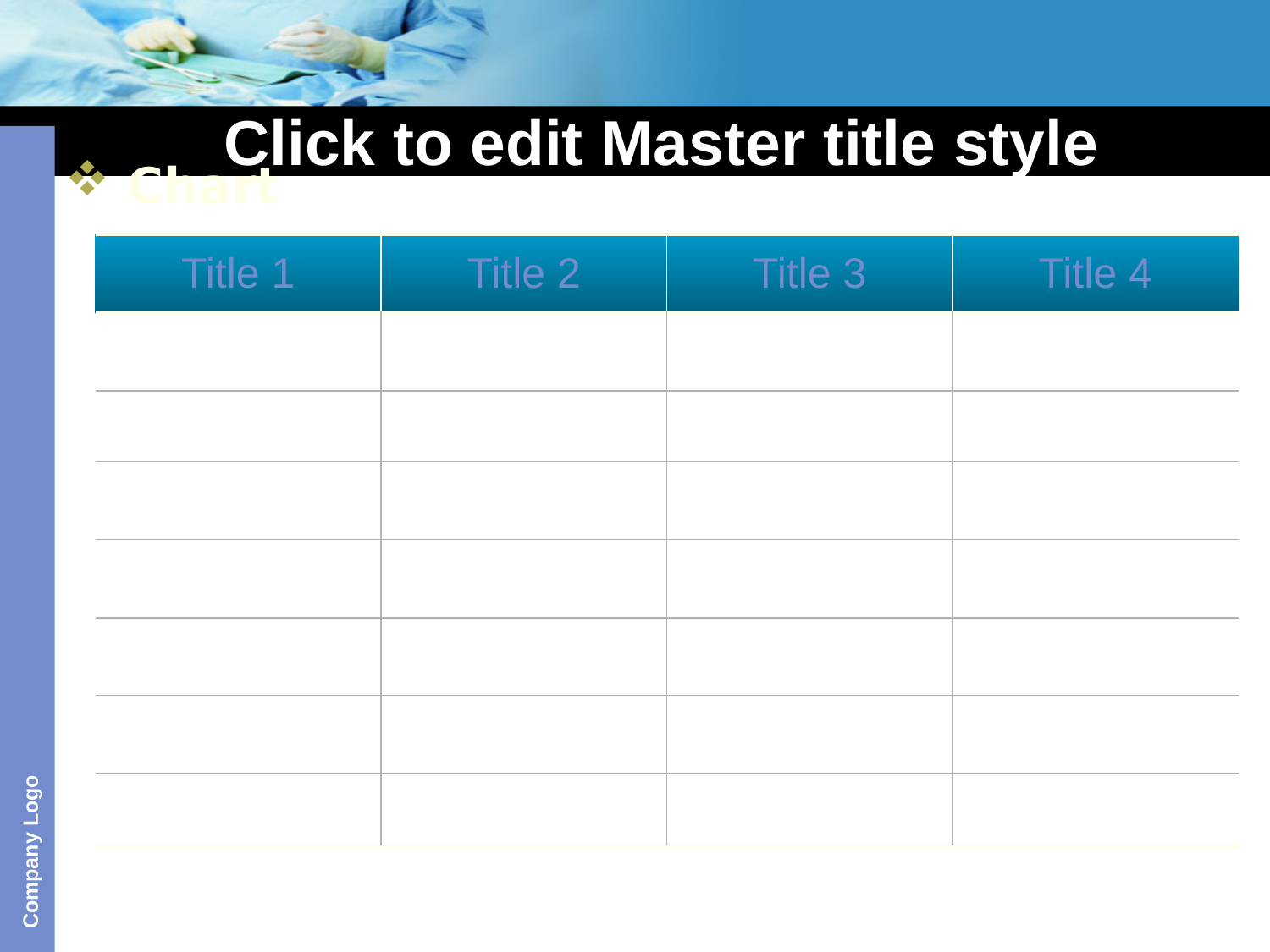

# Click to edit Master title style
 Chart
| Title 1 | Title 2 | Title 3 | Title 4 |
| --- | --- | --- | --- |
|  |  |  |  |
|  |  |  |  |
|  |  |  |  |
|  |  |  |  |
|  |  |  |  |
|  |  |  |  |
|  |  |  |  |